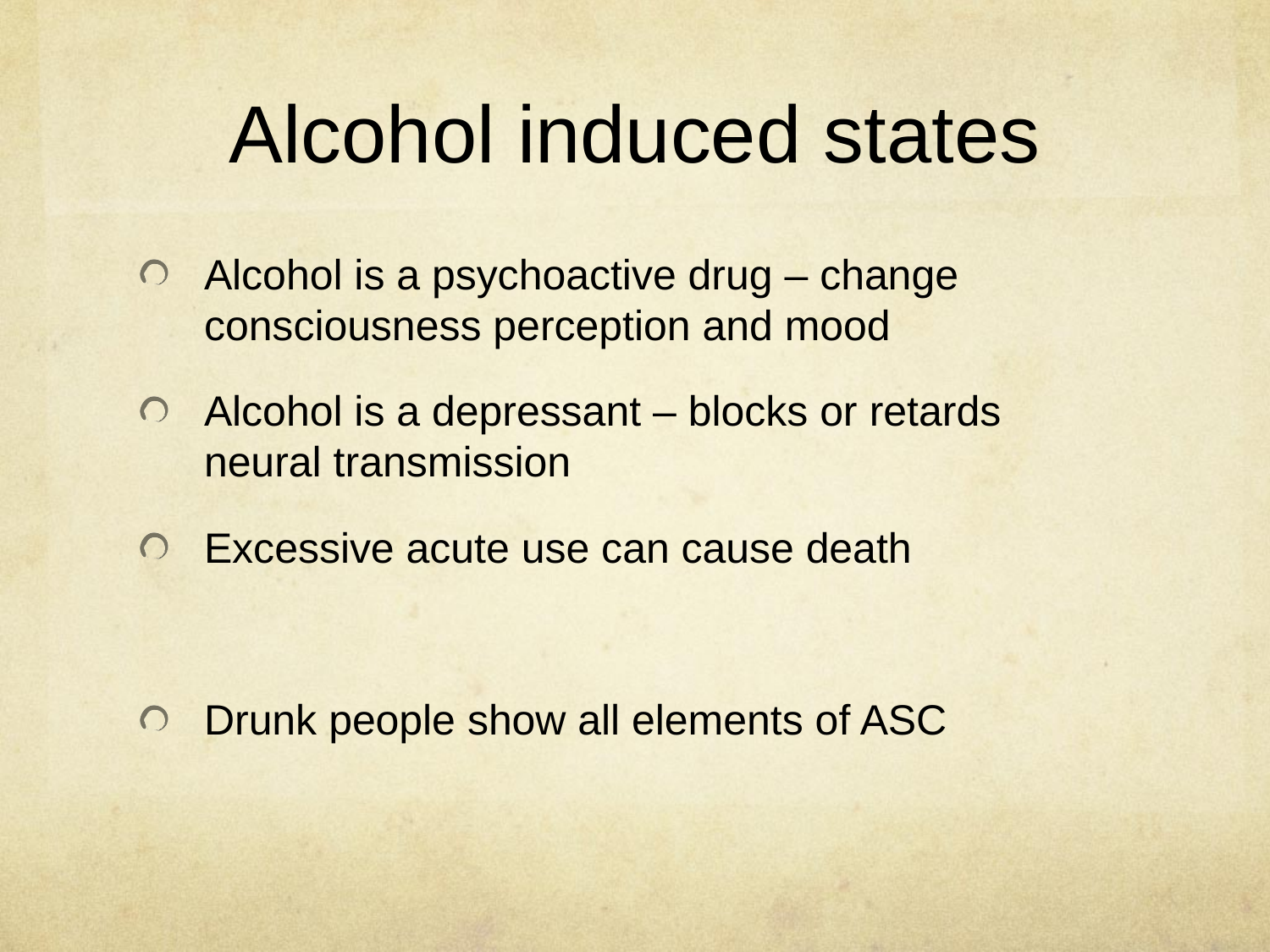

# Alcohol induced states
Alcohol is a psychoactive drug – change consciousness perception and mood
Alcohol is a depressant – blocks or retards neural transmission
Excessive acute use can cause death

Drunk people show all elements of ASC